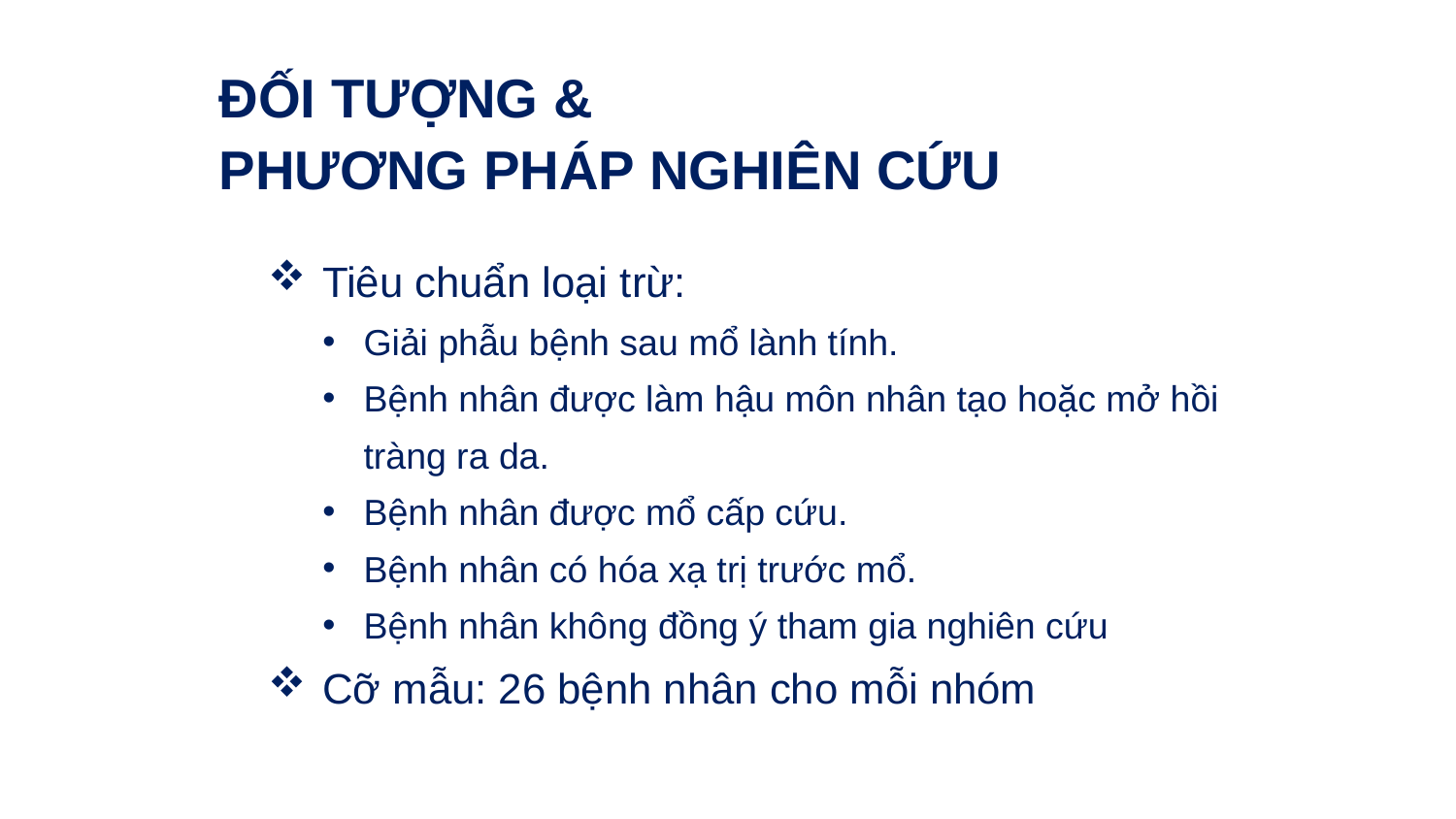

ĐỐI TƯỢNG &
PHƯƠNG PHÁP NGHIÊN CỨU
Tiêu chuẩn loại trừ:
Giải phẫu bệnh sau mổ lành tính.
Bệnh nhân được làm hậu môn nhân tạo hoặc mở hồi tràng ra da.
Bệnh nhân được mổ cấp cứu.
Bệnh nhân có hóa xạ trị trước mổ.
Bệnh nhân không đồng ý tham gia nghiên cứu
Cỡ mẫu: 26 bệnh nhân cho mỗi nhóm